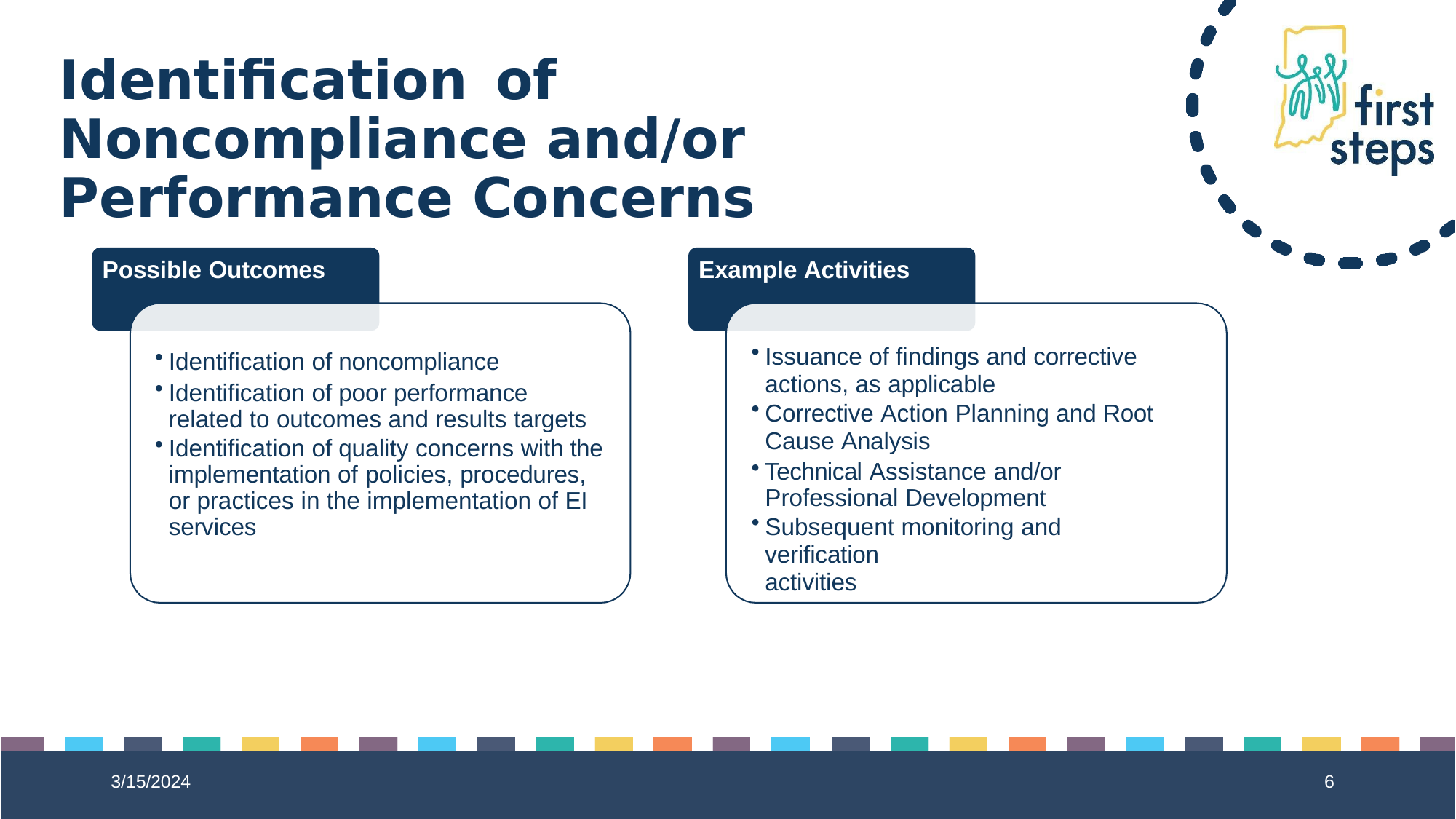

# Identification	of Noncompliance and/or Performance Concerns

Possible Outcomes
Example Activities

Issuance of findings and corrective
actions, as applicable
Corrective Action Planning and Root
Cause Analysis
Technical Assistance and/or Professional Development
Subsequent monitoring and verification
activities
Identification of noncompliance
Identification of poor performance related to outcomes and results targets
Identification of quality concerns with the implementation of policies, procedures, or practices in the implementation of EI services
3/15/2024
6